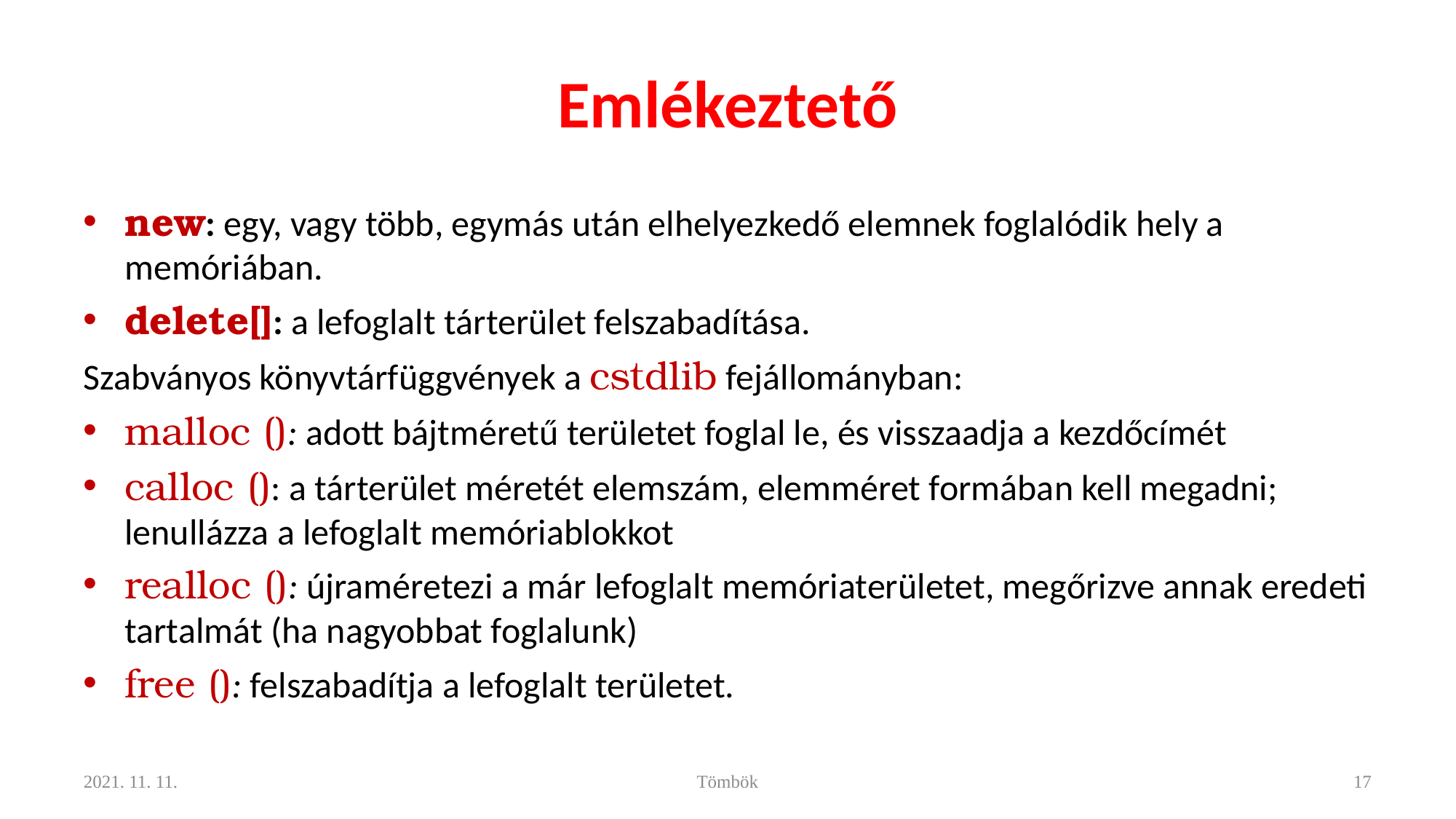

# Emlékeztető
new: egy, vagy több, egymás után elhelyezkedő elemnek foglalódik hely a memóriában.
delete[]: a lefoglalt tárterület felszabadítása.
Szabványos könyvtárfüggvények a cstdlib fejállományban:
malloc (): adott bájtméretű területet foglal le, és visszaadja a kezdőcímét
calloc (): a tárterület méretét elemszám, elemméret formában kell megadni; lenullázza a lefoglalt memóriablokkot
realloc (): újraméretezi a már lefoglalt memóriaterületet, megőrizve annak eredeti tartalmát (ha nagyobbat foglalunk)
free (): felszabadítja a lefoglalt területet.
2021. 11. 11.
Tömbök
17